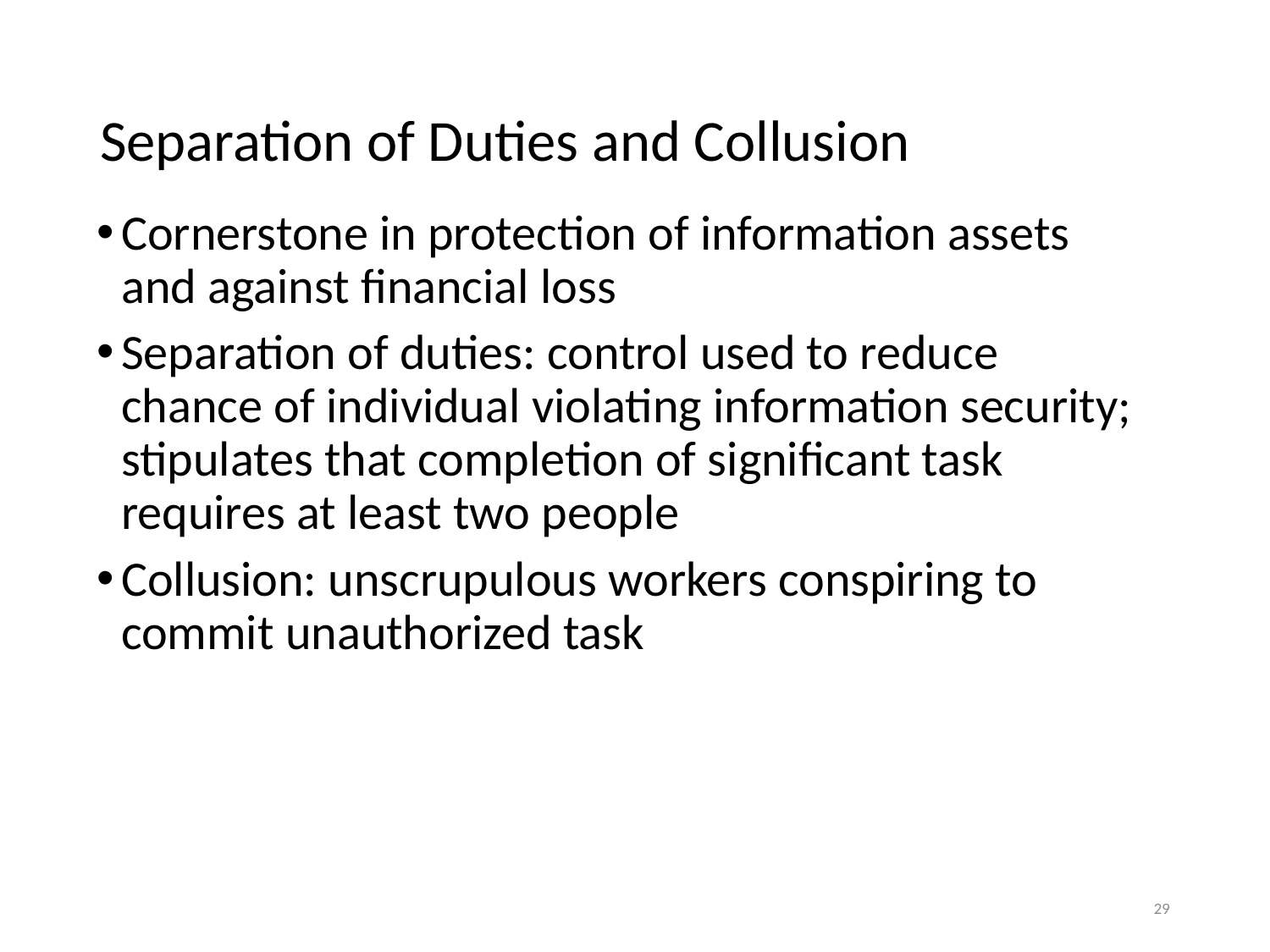

# Separation of Duties and Collusion
Cornerstone in protection of information assets and against financial loss
Separation of duties: control used to reduce chance of individual violating information security; stipulates that completion of significant task requires at least two people
Collusion: unscrupulous workers conspiring to commit unauthorized task
29